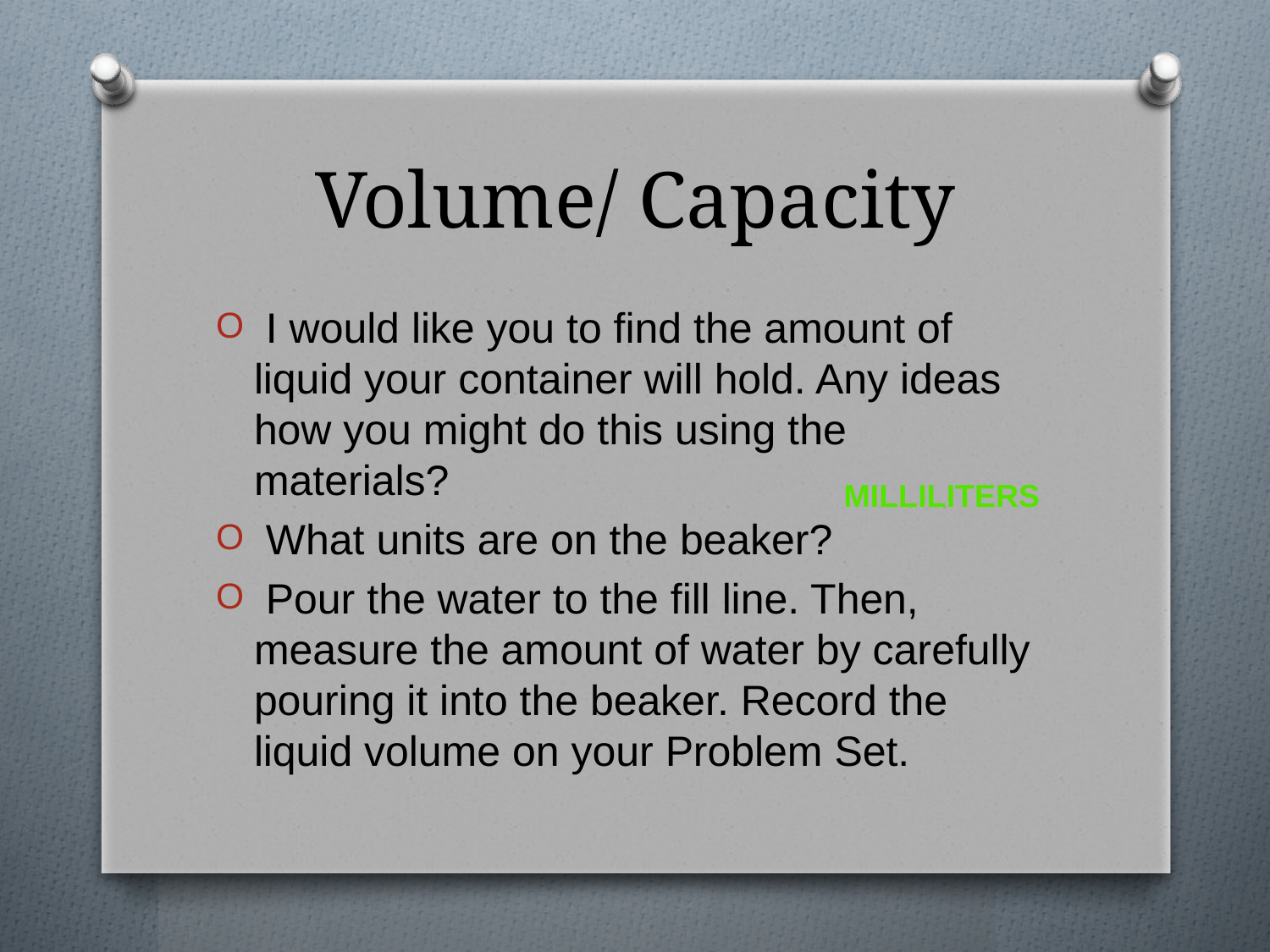

# Volume/ Capacity
 I would like you to find the amount of liquid your container will hold. Any ideas how you might do this using the materials?
 What units are on the beaker?
 Pour the water to the fill line. Then, measure the amount of water by carefully pouring it into the beaker. Record the liquid volume on your Problem Set.
milliliters